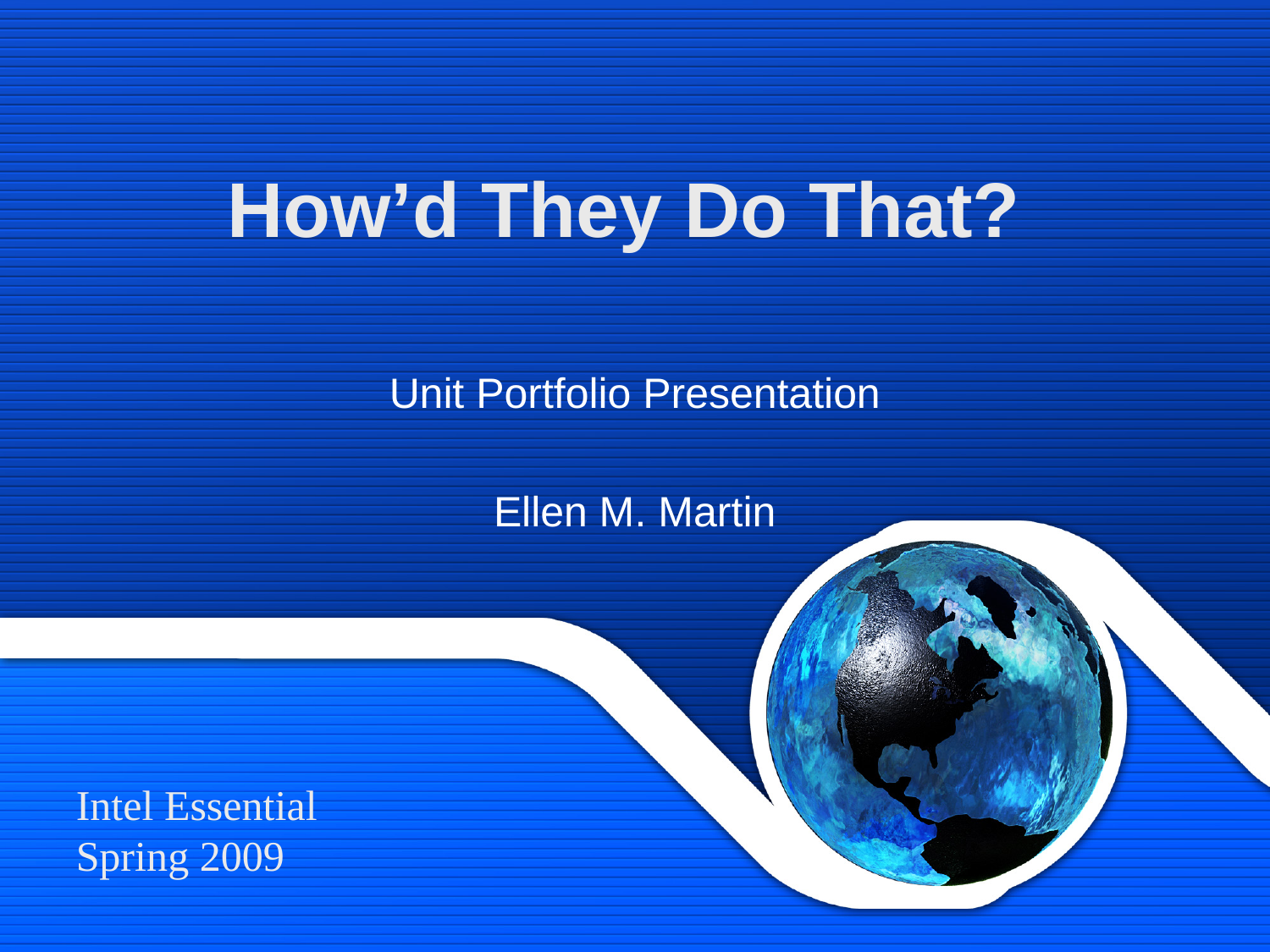

# How’d They Do That?
Unit Portfolio Presentation

Ellen M. Martin

Intel Essential
Spring 2009